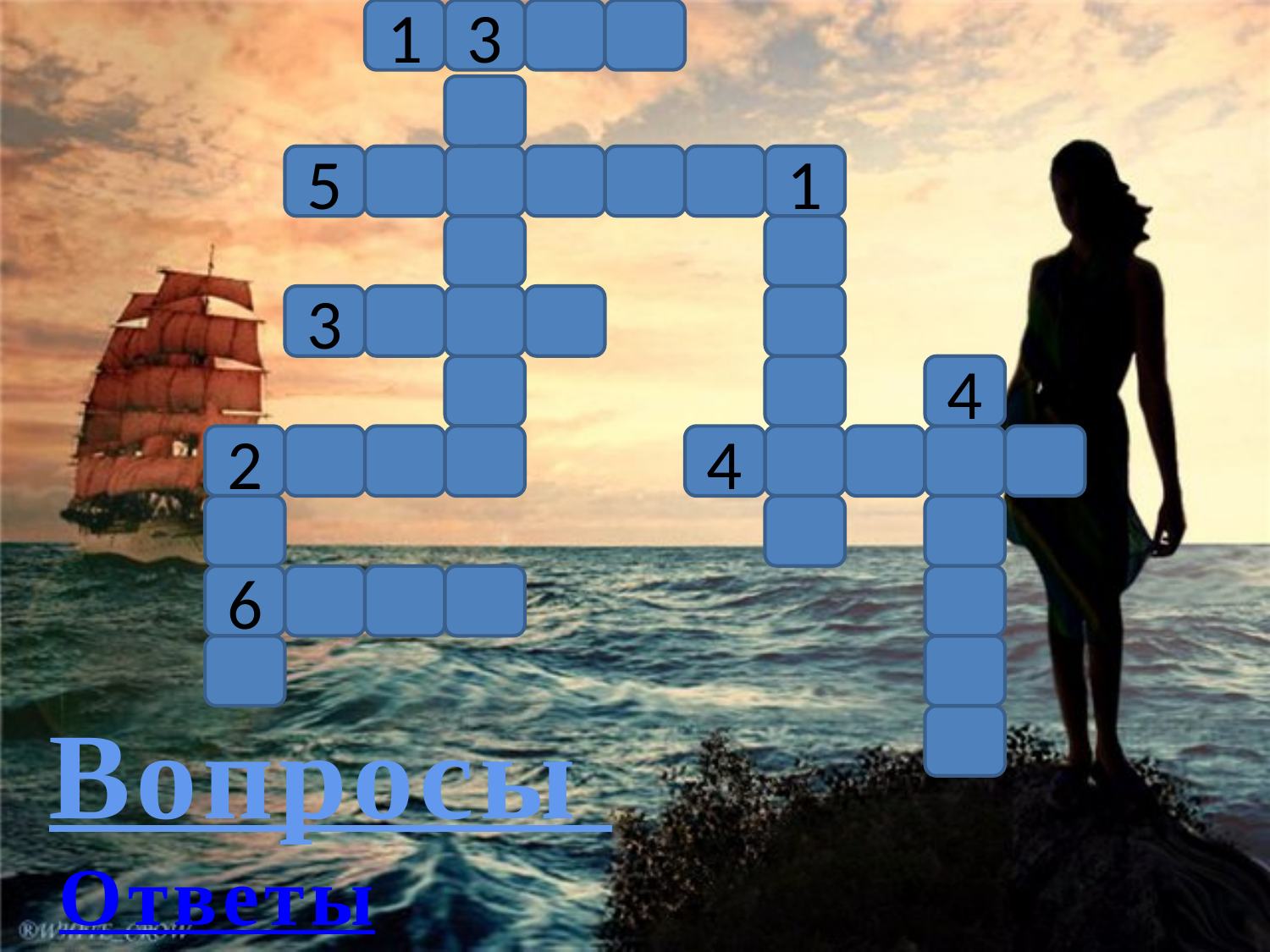

Вопросы               Ответы
#
1
3

5

1

3

4
2

4

6